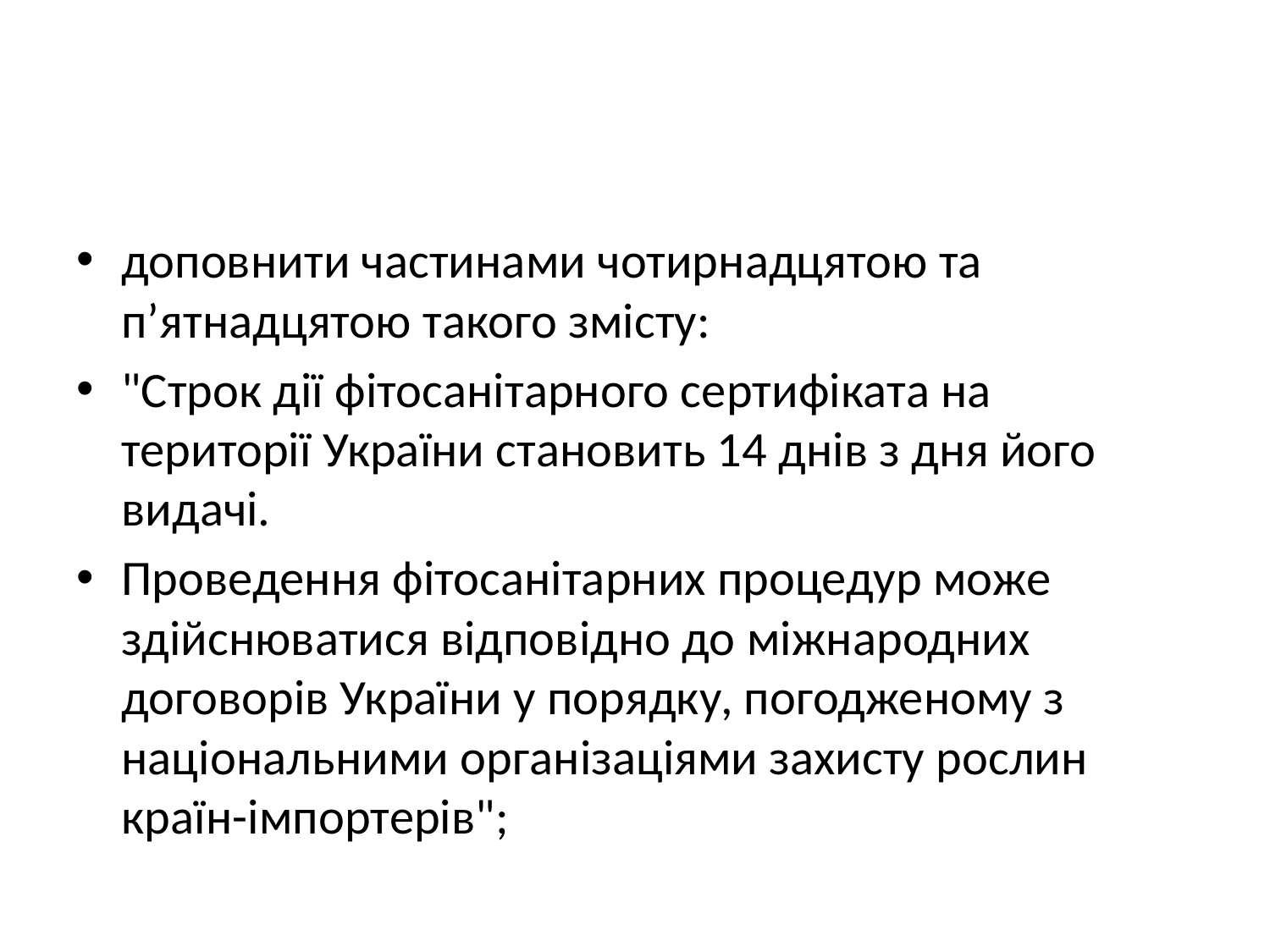

#
доповнити частинами чотирнадцятою та п’ятнадцятою такого змісту:
"Строк дії фітосанітарного сертифіката на території України становить 14 днів з дня його видачі.
Проведення фітосанітарних процедур може здійснюватися відповідно до міжнародних договорів України у порядку, погодженому з національними організаціями захисту рослин країн-імпортерів";